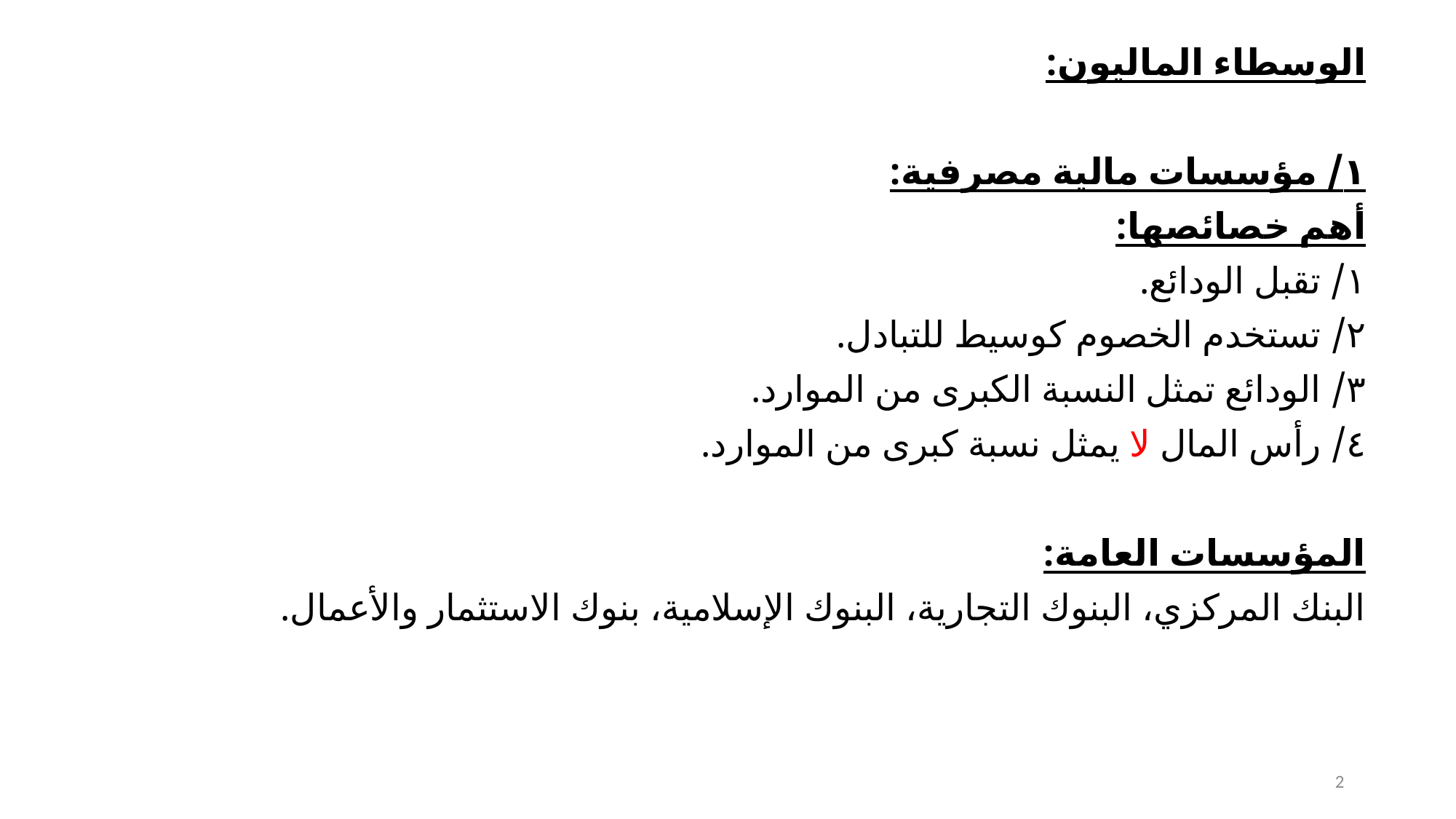

الوسطاء الماليون:

١/ مؤسسات مالية مصرفية:
أهم خصائصها:
١/ تقبل الودائع.
٢/ تستخدم الخصوم كوسيط للتبادل.
٣/ الودائع تمثل النسبة الكبرى من الموارد.
٤/ رأس المال لا يمثل نسبة كبرى من الموارد.

المؤسسات العامة:
البنك المركزي، البنوك التجارية، البنوك الإسلامية، بنوك الاستثمار والأعمال.
2